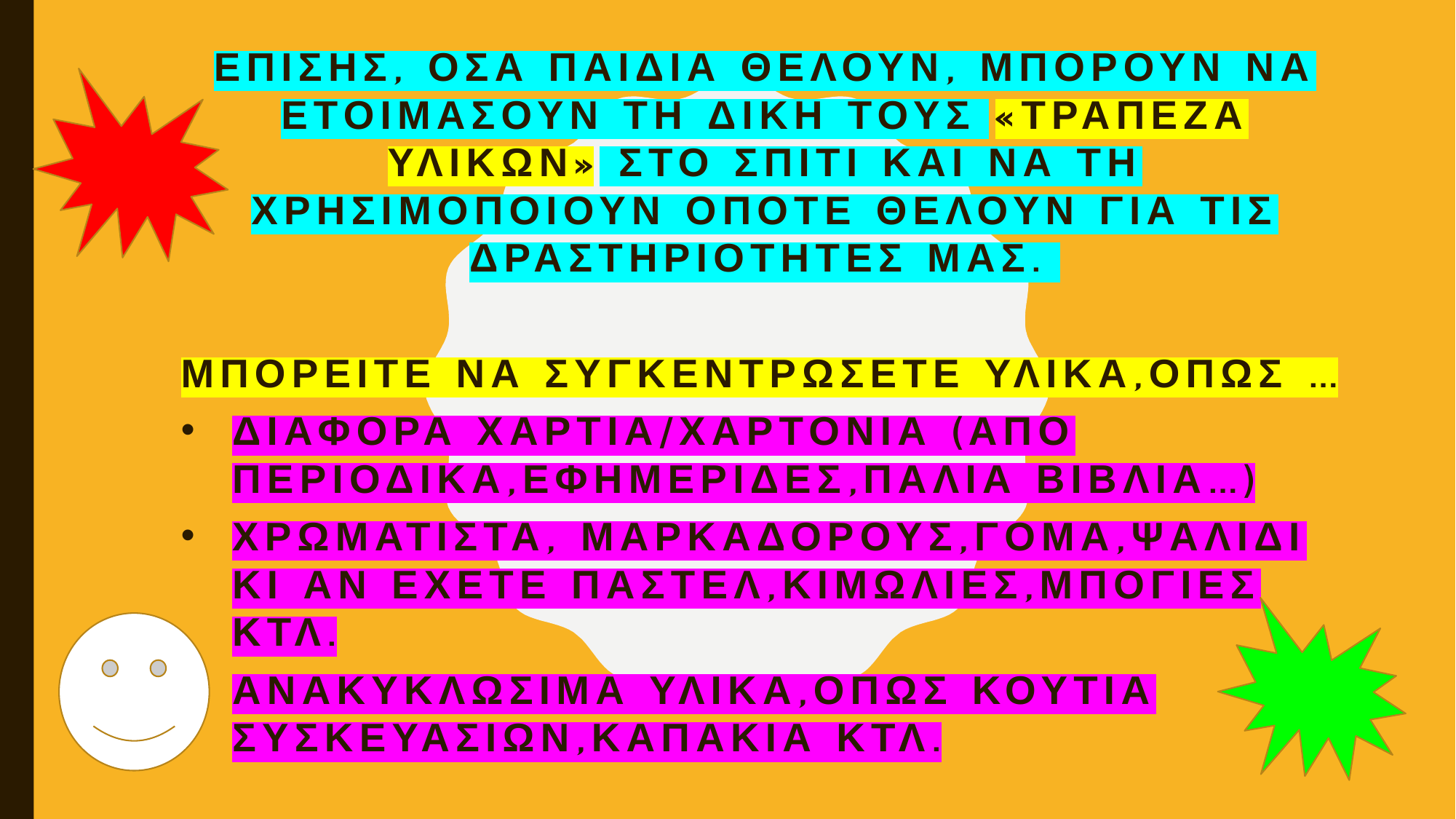

Επισησ, οσα παιδια θελουν, μπορουν να ετοιμασουν τη δικη τουσ «τραπεζα υλικων» στο σπιτι και να τη χρησιμοποιουν οποτε θελουν για τις δραστηριοτητεσ μας.

μπορειτε να συγκεντρωσετε υλικα,οπωσ …
Διαφορα χαρτια/χαρτονια (απο περιοδικα,εφημεριδεσ,παλια βιβλια…)
Χρωματιστα, μαρκαδορους,γομα,ψαλιδι κι αν εχετε παστελ,κιμωλιεσ,μπογιεσ κτλ.
Ανακυκλωσιμα υλικα,οπωσ κουτια συσκευασιων,καπακια κτλ.